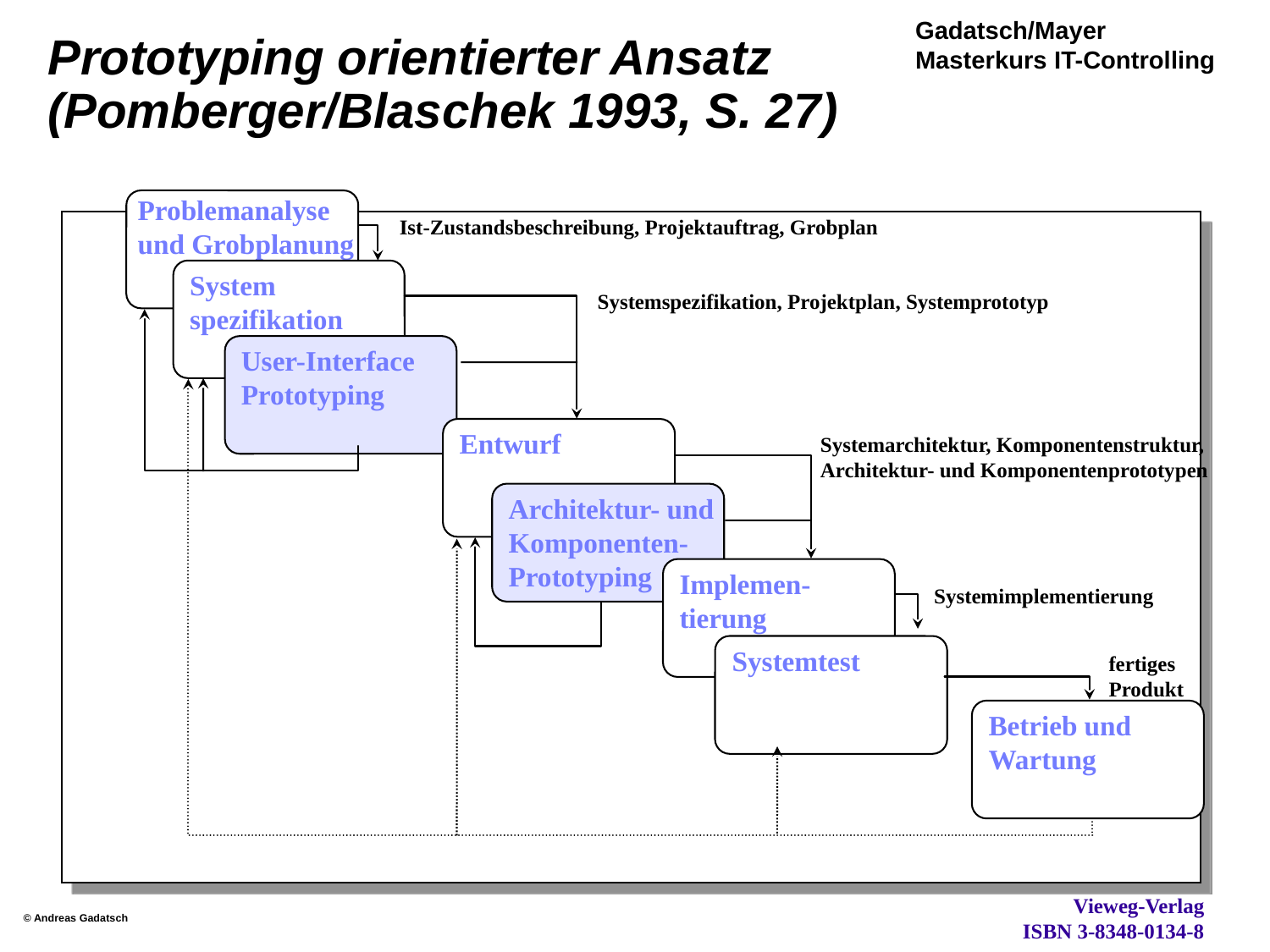

# Prototyping orientierter Ansatz (Pomberger/Blaschek 1993, S. 27)
Problemanalyse
und Grobplanung

Ist-Zustandsbeschreibung, Projektauftrag, Grobplan

System
spezifikation
Systemspezifikation, Projektplan, Systemprototyp

User-Interface
Prototyping

Entwurf
Systemarchitektur, Komponentenstruktur,
Architektur- und Komponentenprototypen

Architektur- und
Komponenten-
Prototyping

Implemen-tierung
Systemimplementierung

Systemtest
fertiges
Produkt

Betrieb und
Wartung